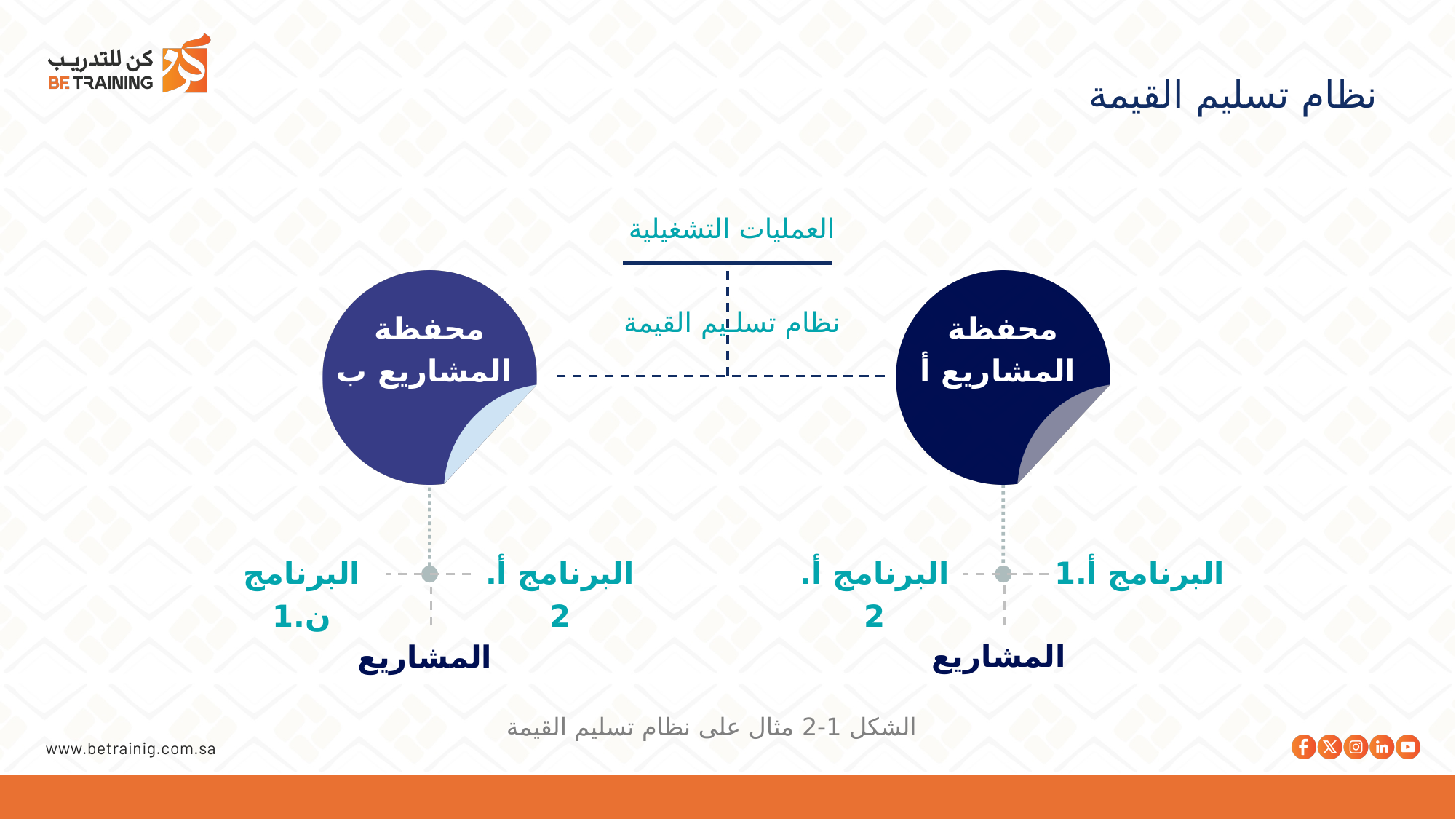

نظام تسليم القيمة
العمليات التشغيلية

نظام تسلـيم القيمة
محفظة
المشاريع ب
محفظة
المشاريع أ

البرنامج ن.1
البرنامج أ. 2
البرنامج أ. 2
البرنامج أ.1
المشاريع
المشاريع
الشكل 1-2 مثال على نظام تسليم القيمة